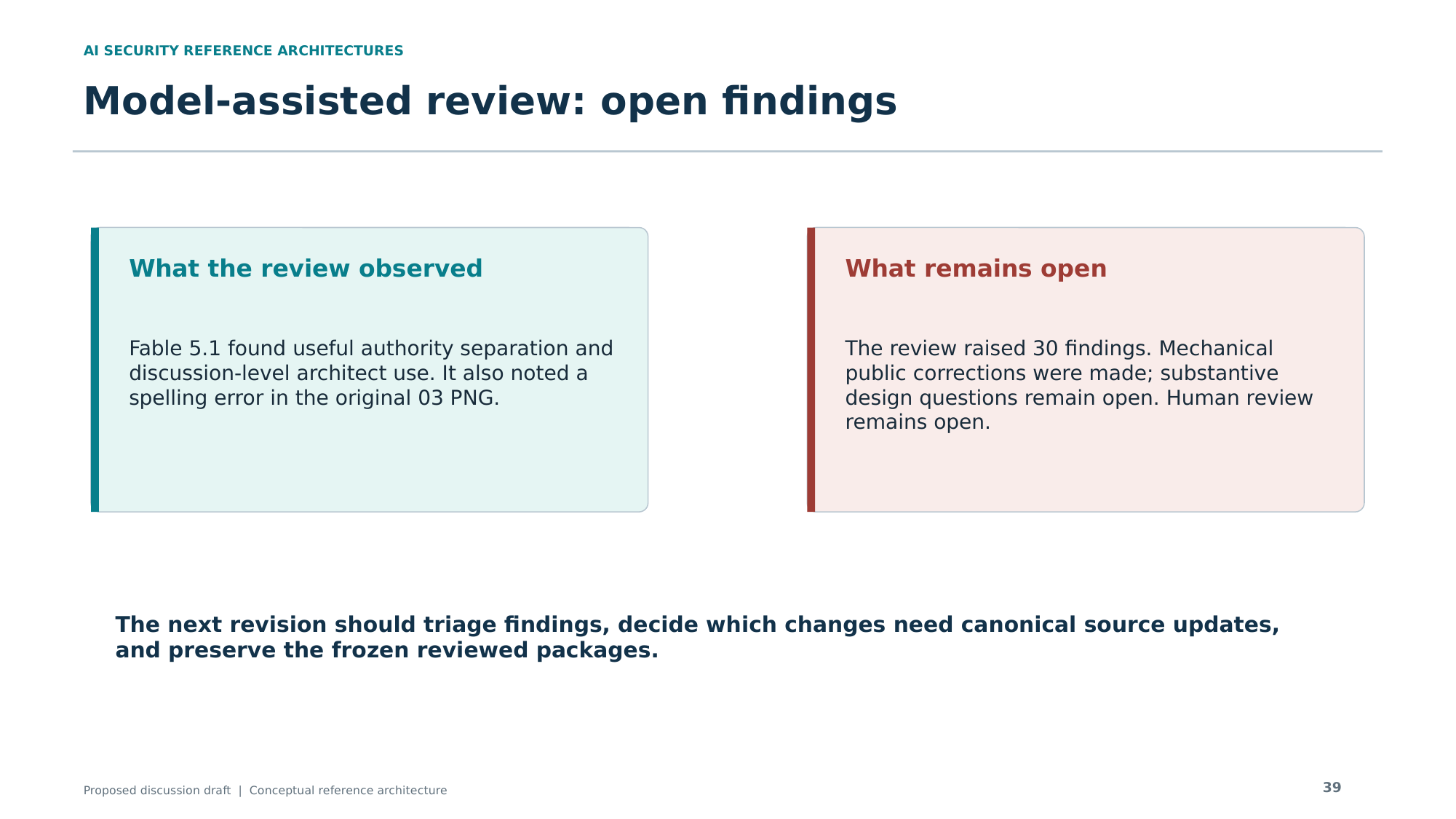

AI SECURITY REFERENCE ARCHITECTURES
Model-assisted review: open findings

What the review observed
What remains open
Fable 5.1 found useful authority separation and discussion-level architect use. It also noted a spelling error in the original 03 PNG.
The review raised 30 findings. Mechanical public corrections were made; substantive design questions remain open. Human review remains open.
The next revision should triage findings, decide which changes need canonical source updates, and preserve the frozen reviewed packages.
39
Proposed discussion draft  |  Conceptual reference architecture